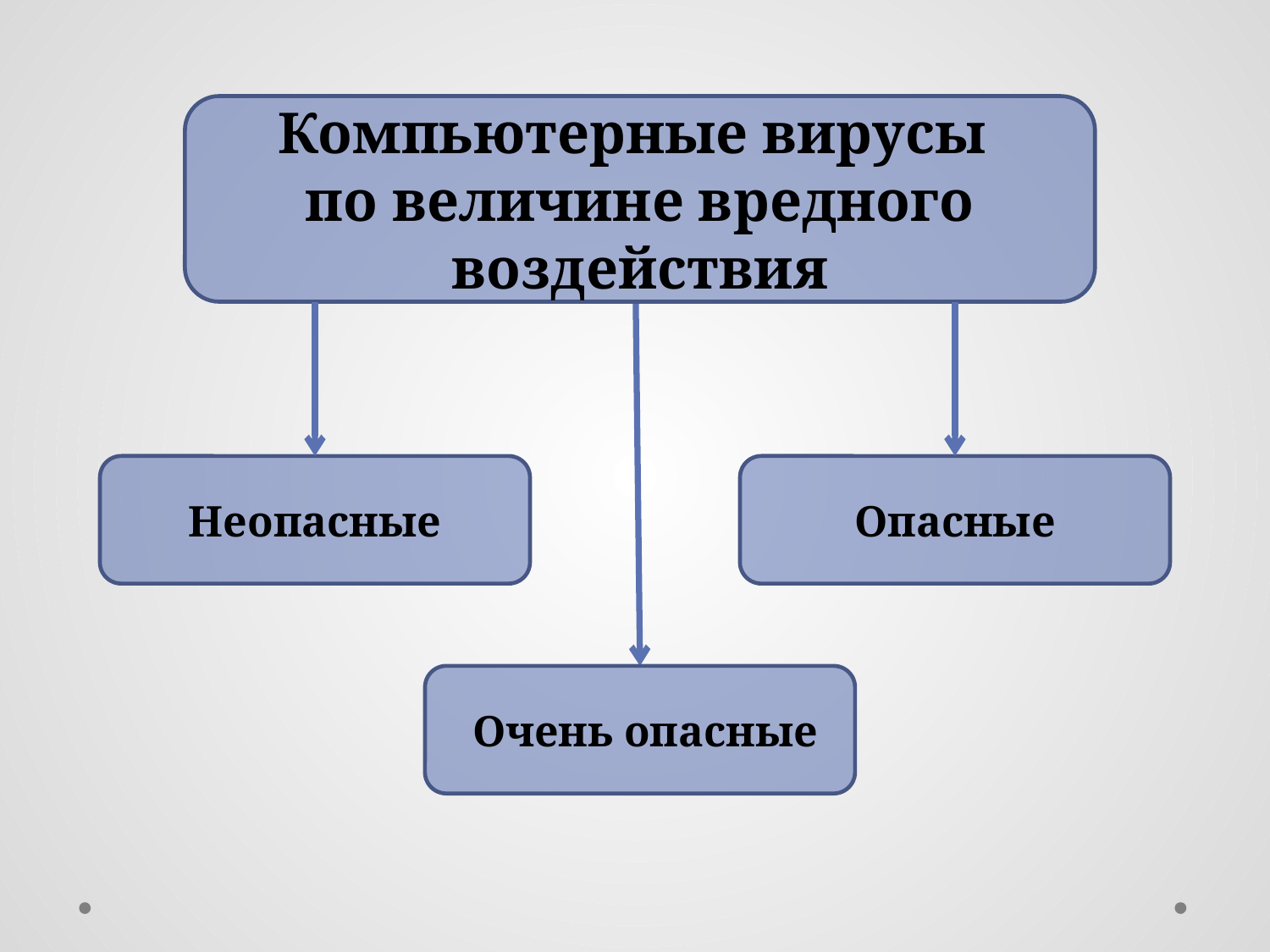

Компьютерные вирусы
по величине вредного воздействия
Неопасные
Опасные
 Очень опасные